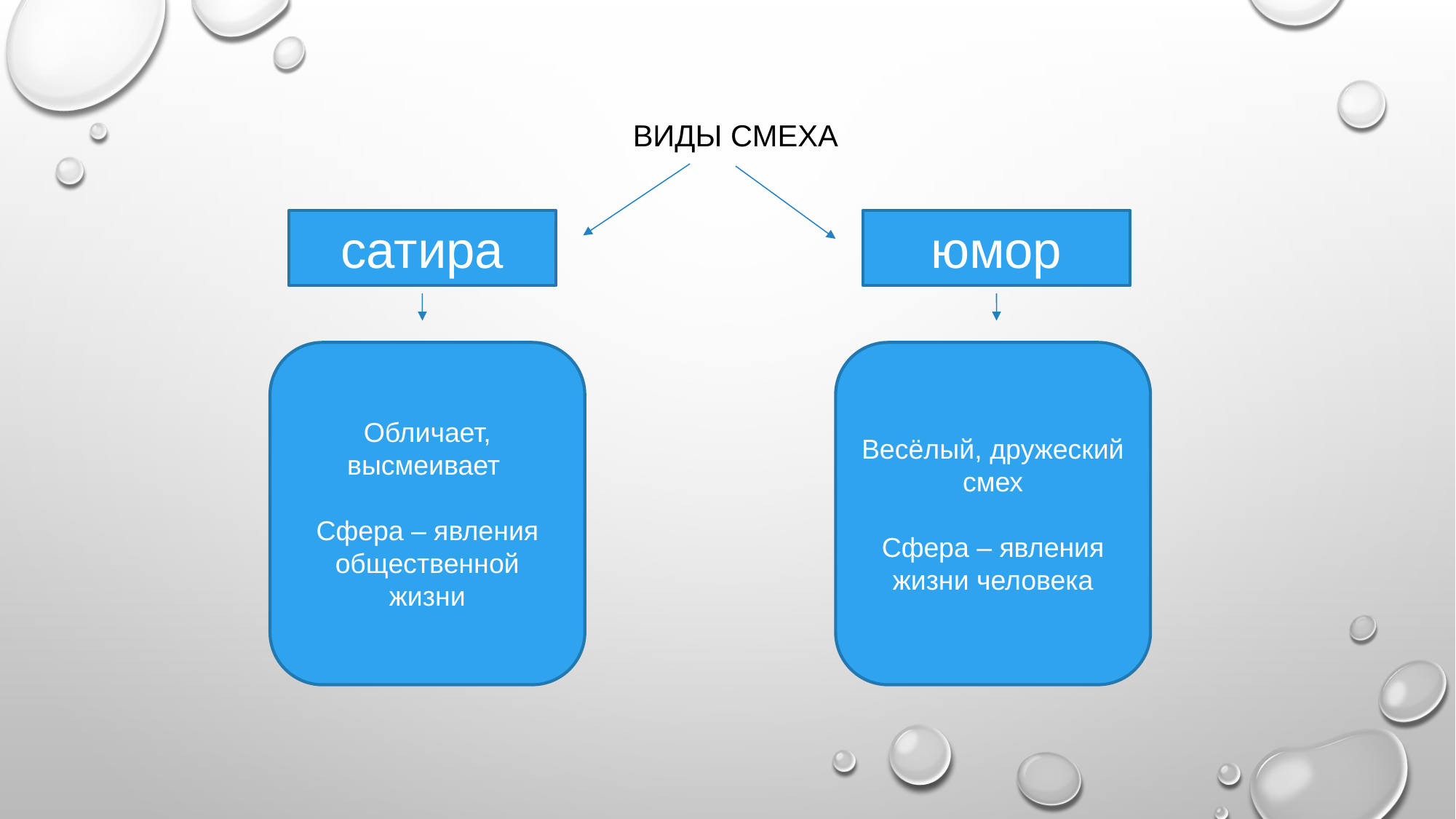

Виды смеха

сатира
юмор

Обличает, высмеивает

Сфера – явления общественной жизни
Весёлый, дружеский смех

Сфера – явления жизни человека